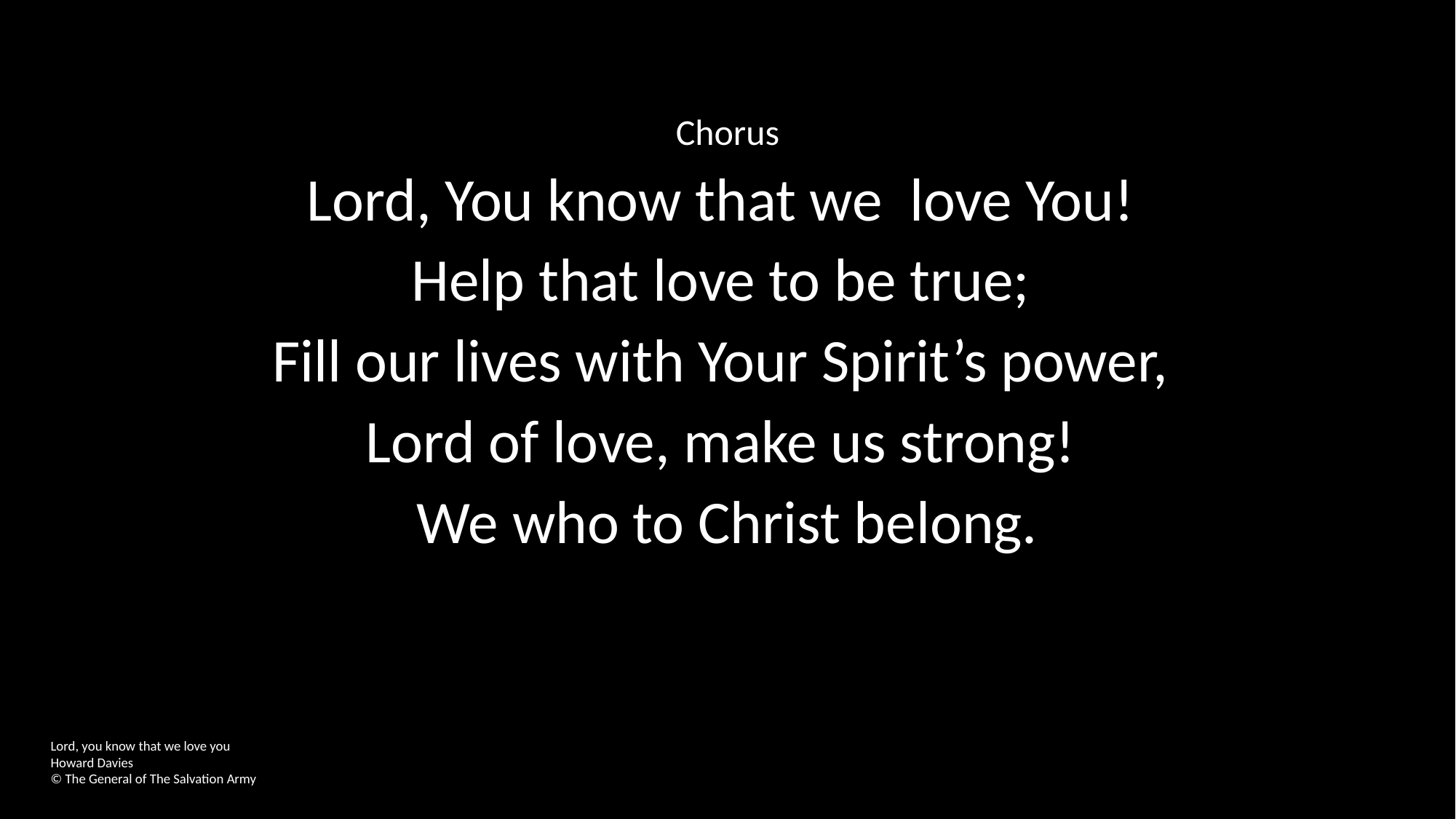

Chorus
Lord, You know that we  love You!
Help that love to be true;
Fill our lives with Your Spirit’s power,
Lord of love, make us strong!
We who to Christ belong.

Lord, you know that we love you
Howard Davies
© The General of The Salvation Army